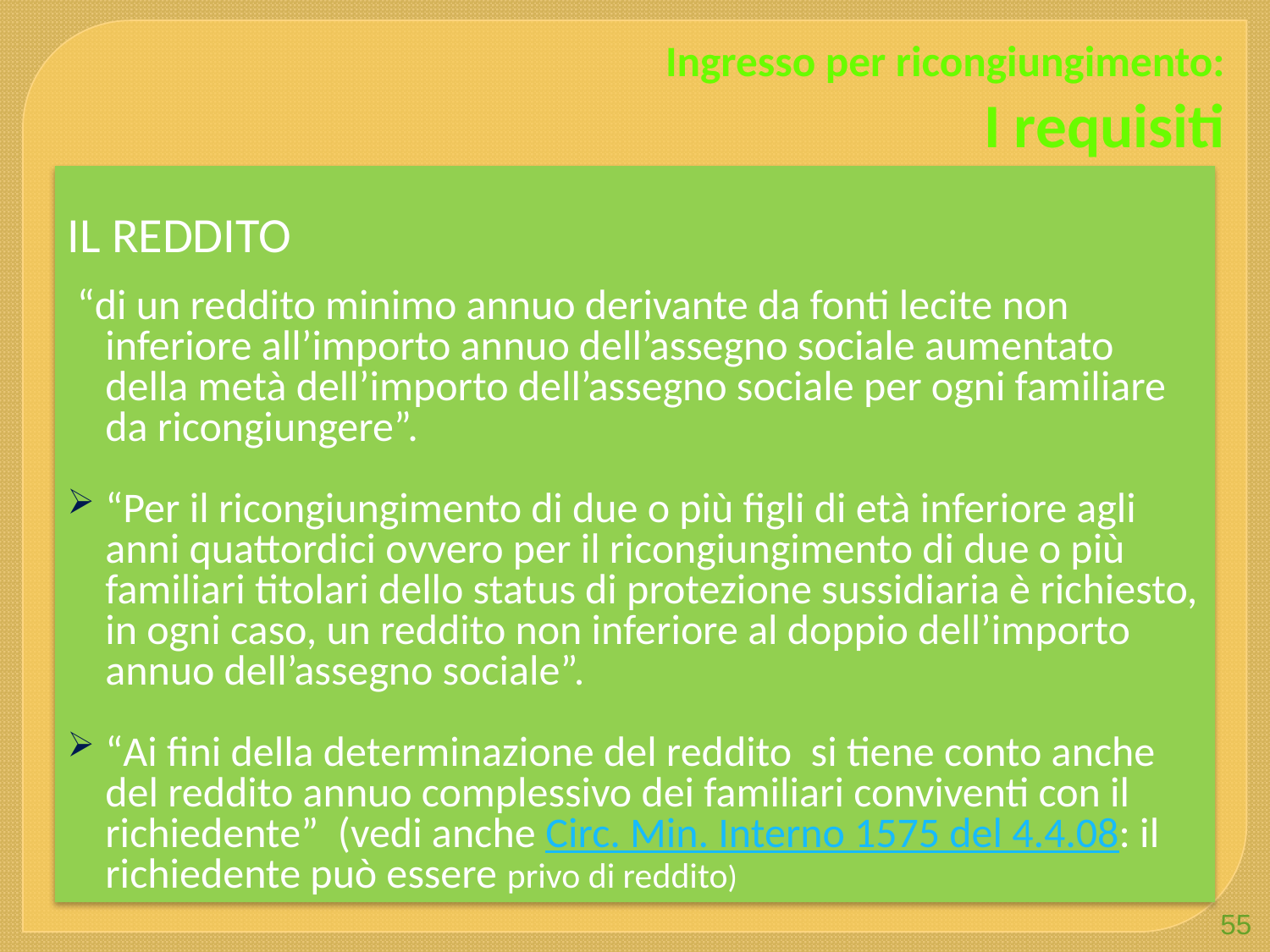

# Ingresso per ricongiungimento: I requisiti

IL REDDITO

 “di un reddito minimo annuo derivante da fonti lecite non inferiore all’importo annuo dell’assegno sociale aumentato della metà dell’importo dell’assegno sociale per ogni familiare da ricongiungere”.

“Per il ricongiungimento di due o più figli di età inferiore agli anni quattordici ovvero per il ricongiungimento di due o più familiari titolari dello status di protezione sussidiaria è richiesto, in ogni caso, un reddito non inferiore al doppio dell’importo annuo dell’assegno sociale”.

“Ai fini della determinazione del reddito  si tiene conto anche del reddito annuo complessivo dei familiari conviventi con il richiedente”  (vedi anche Circ. Min. Interno 1575 del 4.4.08: il richiedente può essere privo di reddito)
55